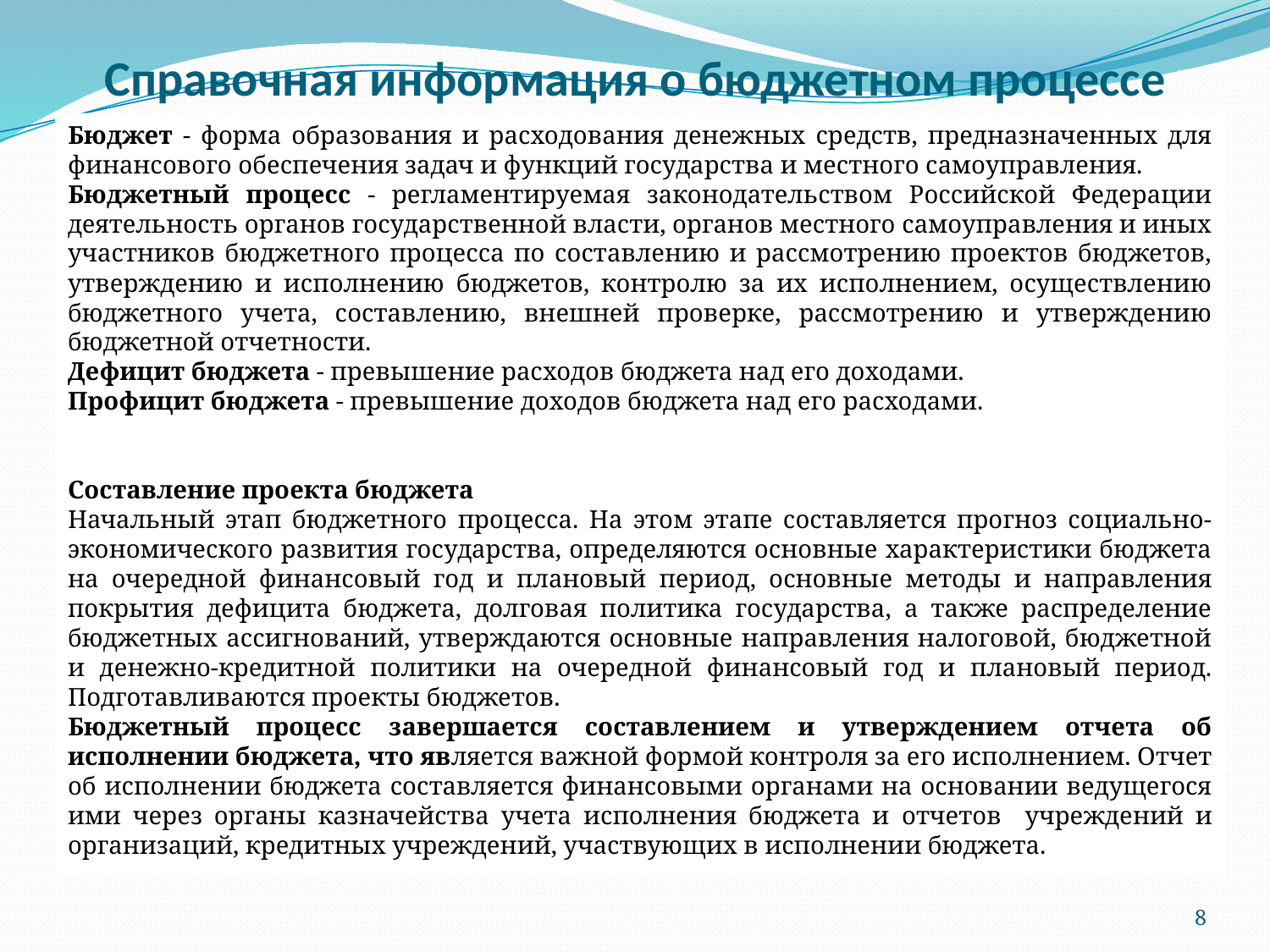

# Справочная информация о бюджетном процессе
Бюджет - форма образования и расходования денежных средств, предназначенных для финансового обеспечения задач и функций государства и местного самоуправления.
Бюджетный процесс - регламентируемая законодательством Российской Федерации деятельность органов государственной власти, органов местного самоуправления и иных участников бюджетного процесса по составлению и рассмотрению проектов бюджетов, утверждению и исполнению бюджетов, контролю за их исполнением, осуществлению бюджетного учета, составлению, внешней проверке, рассмотрению и утверждению бюджетной отчетности.
Дефицит бюджета - превышение расходов бюджета над его доходами.
Профицит бюджета - превышение доходов бюджета над его расходами.

Составление проекта бюджета
Начальный этап бюджетного процесса. На этом этапе составляется прогноз социально-экономического развития государства, определяются основные характеристики бюджета на очередной финансовый год и плановый период, основные методы и направления покрытия дефицита бюджета, долговая политика государства, а также распределение бюджетных ассигнований, утверждаются основные направления налоговой, бюджетной и денежно-кредитной политики на очередной финансовый год и плановый период. Подготавливаются проекты бюджетов.
Бюджетный процесс завершается составлением и утверждением отчета об исполнении бюджета, что является важной формой контроля за его исполнением. Отчет об исполнении бюджета составляется финансовыми органами на основании ведущегося ими через органы казначейства учета исполнения бюджета и отчетов  учреждений и организаций, кредитных учреждений, участвующих в исполнении бюджета.

|  |  |  |
| --- | --- | --- |
|  | Составление | т Утверждение |
| Исполнение |  |  |
| Отчетность Контроль |
| --- |

Справочная информация о бюджетном

8